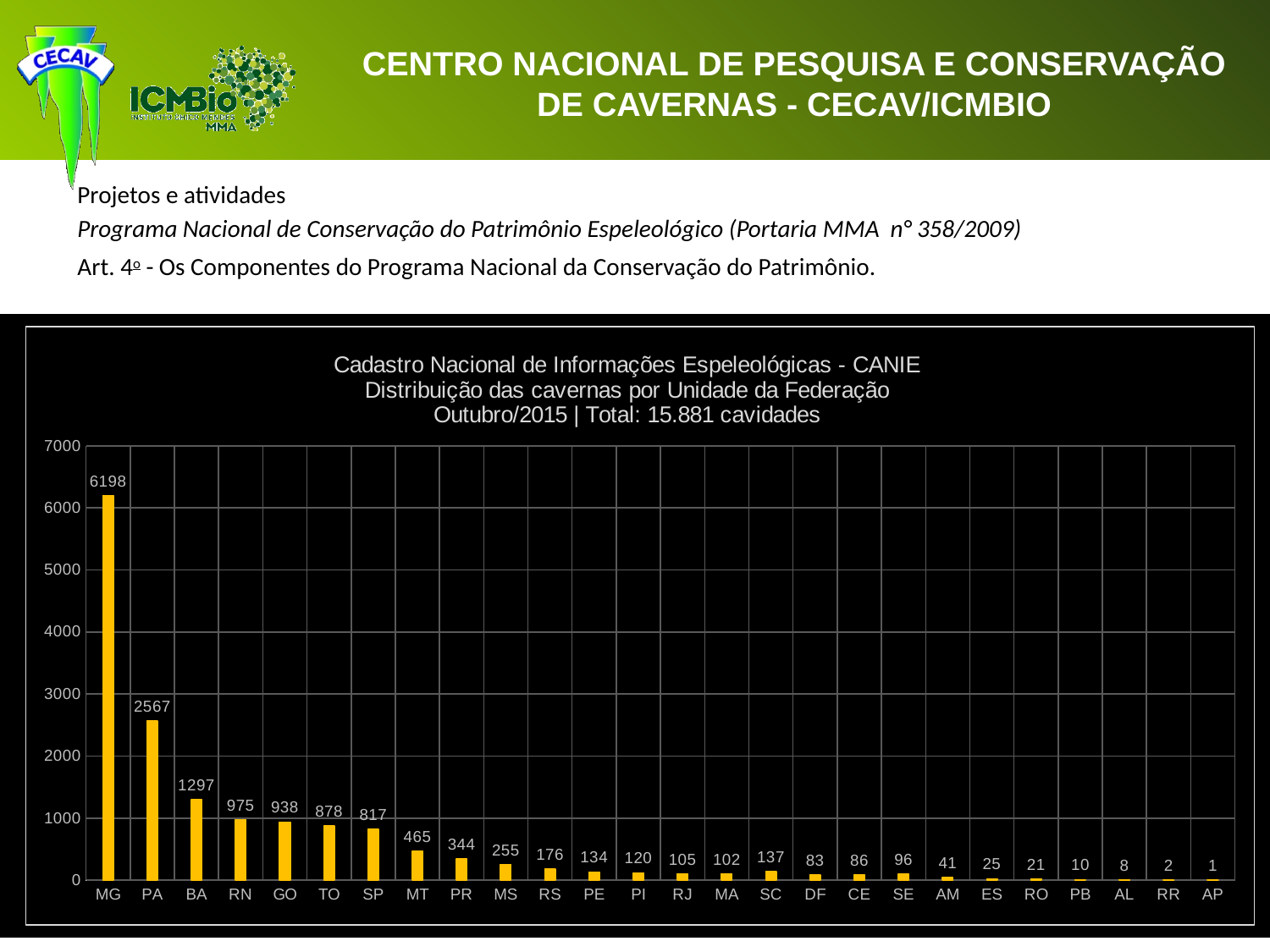

### Chart: Cadastro Nacional de Informações Espeleológicas - CANIE
Distribuição das cavernas por Unidade da Federação
Outubro/2015 | Total: 15.881 cavidades

| Category | CAVERNAS |
|---|---|
| MG | 6198.0 |
| PA | 2567.0 |
| BA | 1297.0 |
| RN | 975.0 |
| GO | 938.0 |
| TO | 878.0 |
| SP | 817.0 |
| MT | 465.0 |
| PR | 344.0 |
| MS | 255.0 |
| RS | 176.0 |
| PE | 134.0 |
| PI | 120.0 |
| RJ | 105.0 |
| MA | 102.0 |
| SC | 137.0 |
| DF | 83.0 |
| CE | 86.0 |
| SE | 96.0 |
| AM | 41.0 |
| ES | 25.0 |
| RO | 21.0 |
| PB | 10.0 |
| AL | 8.0 |
| RR | 2.0 |
| AP | 1.0 |